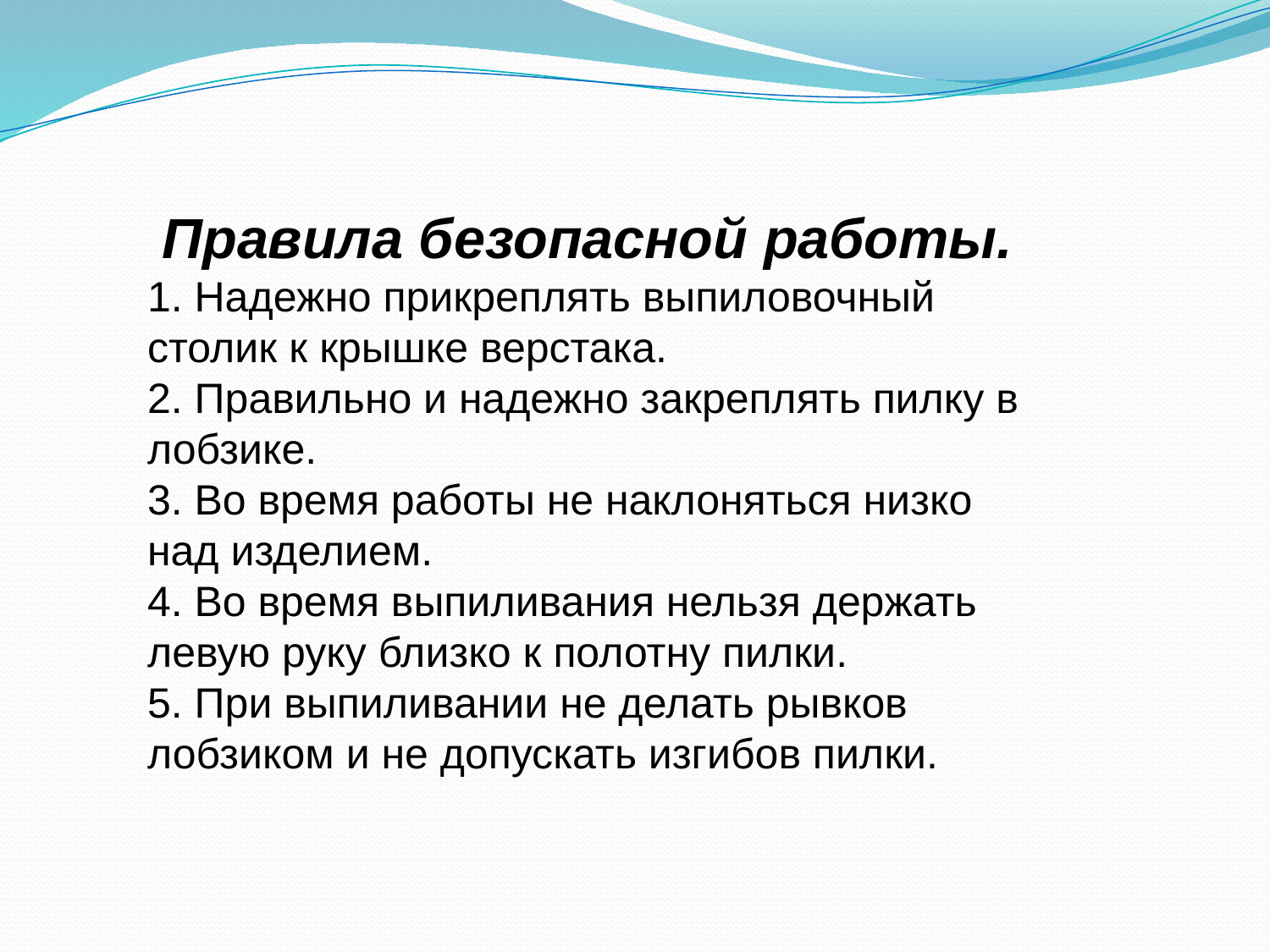

Правила безопасной работы.
1. Надежно прикреплять выпиловочный столик к крышке верстака.
2. Правильно и надежно закреплять пилку в лобзике.
3. Во время работы не наклоняться низко над изделием.
4. Во время выпиливания нельзя держать левую руку близко к полотну пилки.
5. При выпиливании не делать рывков лобзиком и не допускать изгибов пилки.